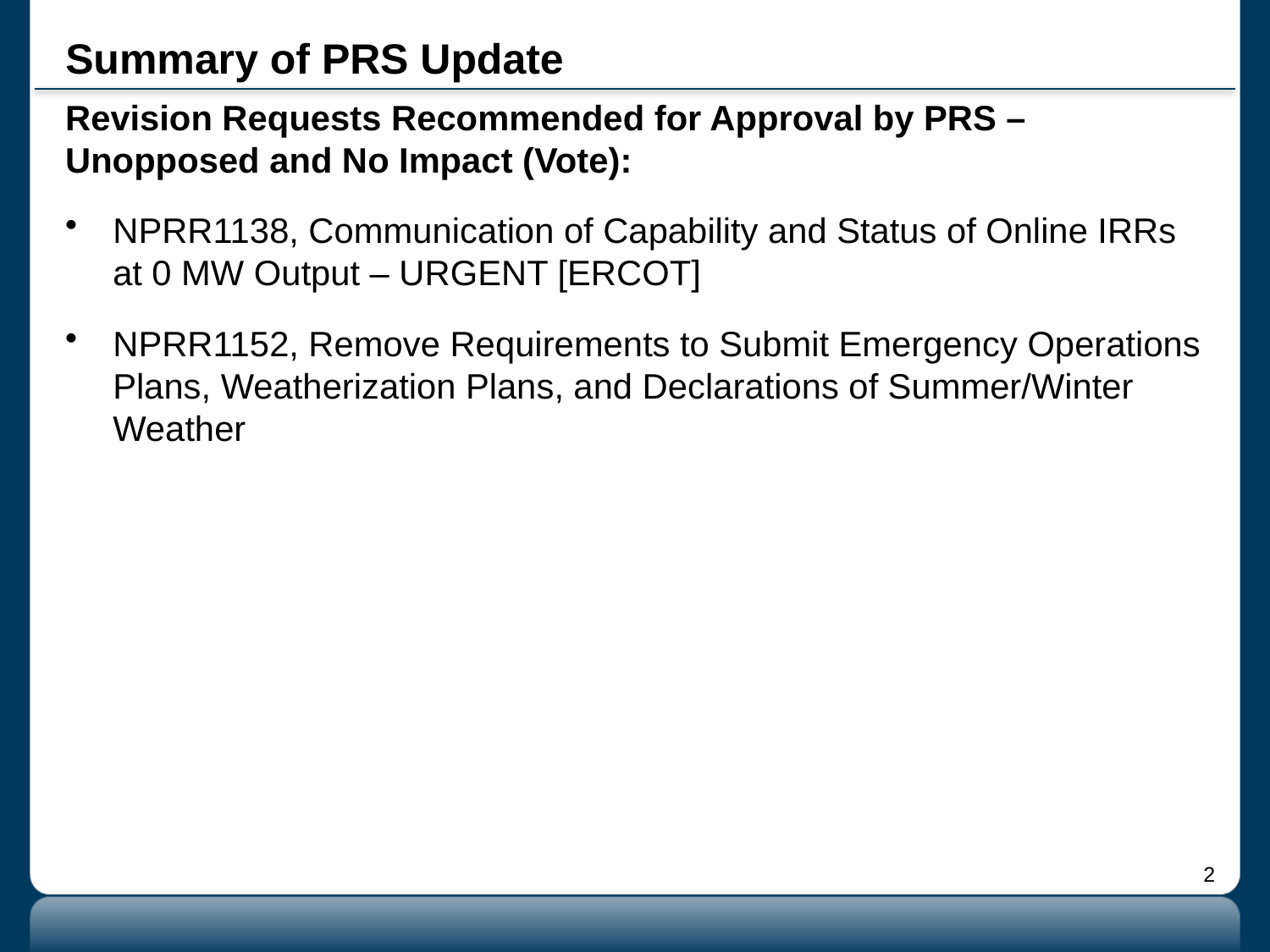

# Summary of PRS Update
Revision Requests Recommended for Approval by PRS – Unopposed and No Impact (Vote):
NPRR1138, Communication of Capability and Status of Online IRRs at 0 MW Output – URGENT [ERCOT]
NPRR1152, Remove Requirements to Submit Emergency Operations Plans, Weatherization Plans, and Declarations of Summer/Winter Weather